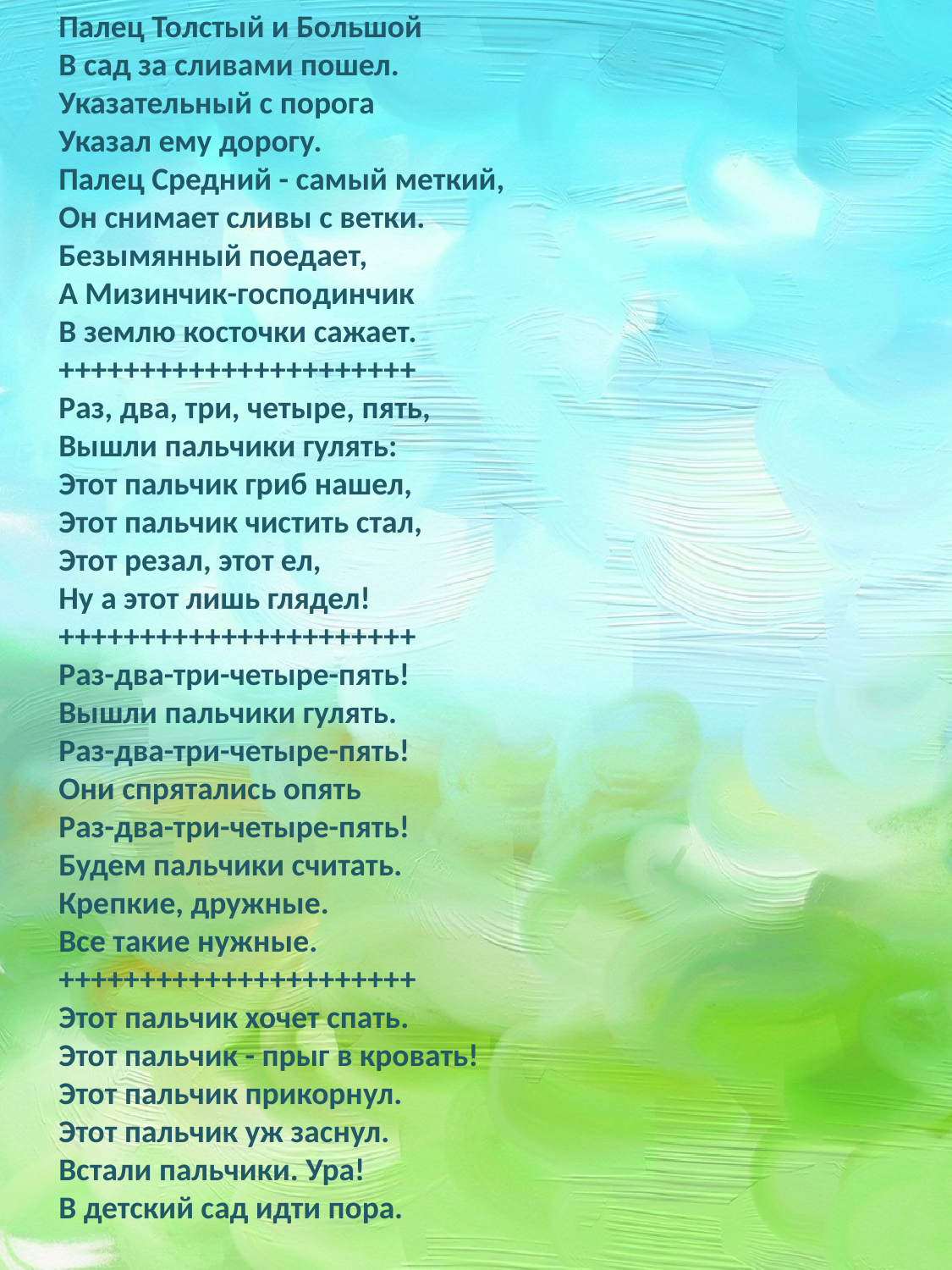

Палец Толстый и Большой
В сад за сливами пошел.
Указательный с порога
Указал ему дорогу.
Палец Средний - самый меткий,
Он снимает сливы с ветки.
Безымянный поедает,
А Мизинчик-господинчик
В землю косточки сажает.
++++++++++++++++++++++
Раз, два, три, четыре, пять,
Вышли пальчики гулять:
Этот пальчик гриб нашел,
Этот пальчик чистить стал,
Этот резал, этот ел,
Ну а этот лишь глядел!
++++++++++++++++++++++
Раз-два-три-четыре-пять!
Вышли пальчики гулять.
Раз-два-три-четыре-пять!
Они спрятались опять
Раз-два-три-четыре-пять!
Будем пальчики считать.
Крепкие, дружные.
Все такие нужные.
++++++++++++++++++++++
Этот пальчик хочет спать.
Этот пальчик - прыг в кровать!
Этот пальчик прикорнул.
Этот пальчик уж заснул.
Встали пальчики. Ура!
В детский сад идти пора.